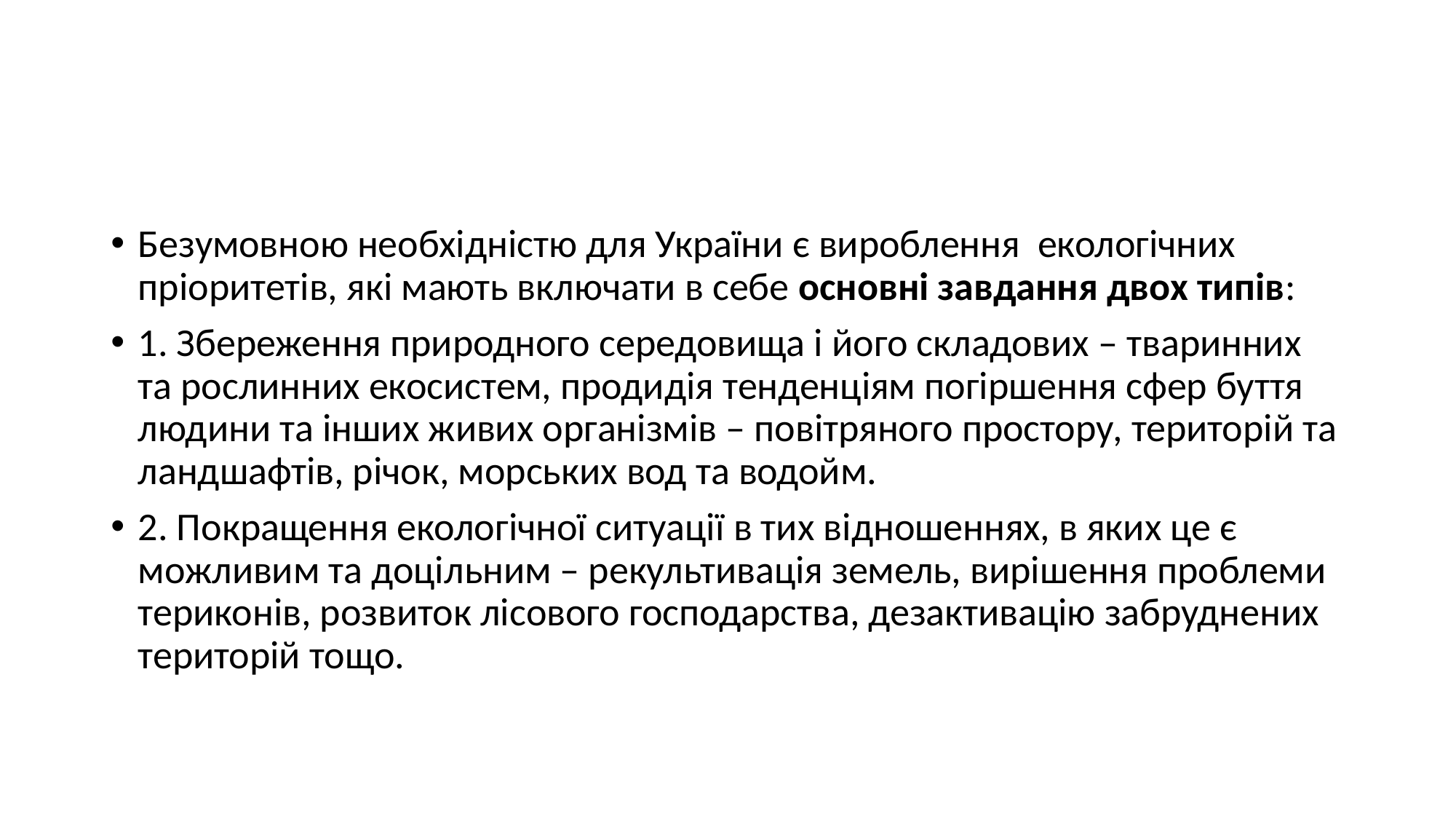

#
Безумовною необхідністю для України є вироблення  екологічних пріоритетів, які мають включати в себе основні завдання двох типів:
1. Збереження природного середовища і його складових – тваринних та рослинних екосистем, продидія тенденціям погіршення сфер буття людини та інших живих організмів – повітряного простору, територій та ландшафтів, річок, морських вод та водойм.
2. Покращення екологічної ситуації в тих відношеннях, в яких це є можливим та доцільним – рекультивація земель, вирішення проблеми териконів, розвиток лісового господарства, дезактивацію забруднених територій тощо.